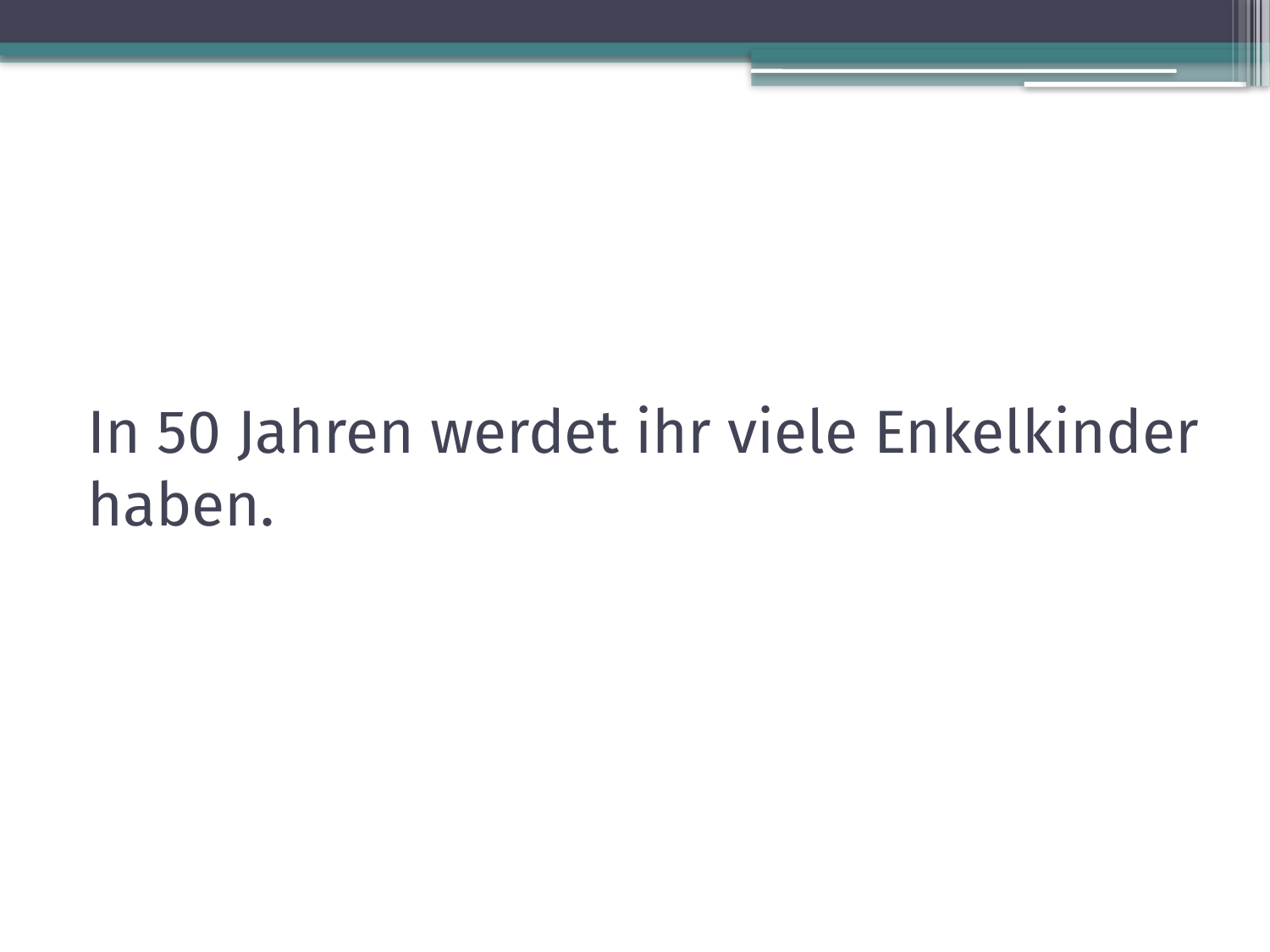

# In 50 Jahren werdet ihr viele Enkelkinder haben.